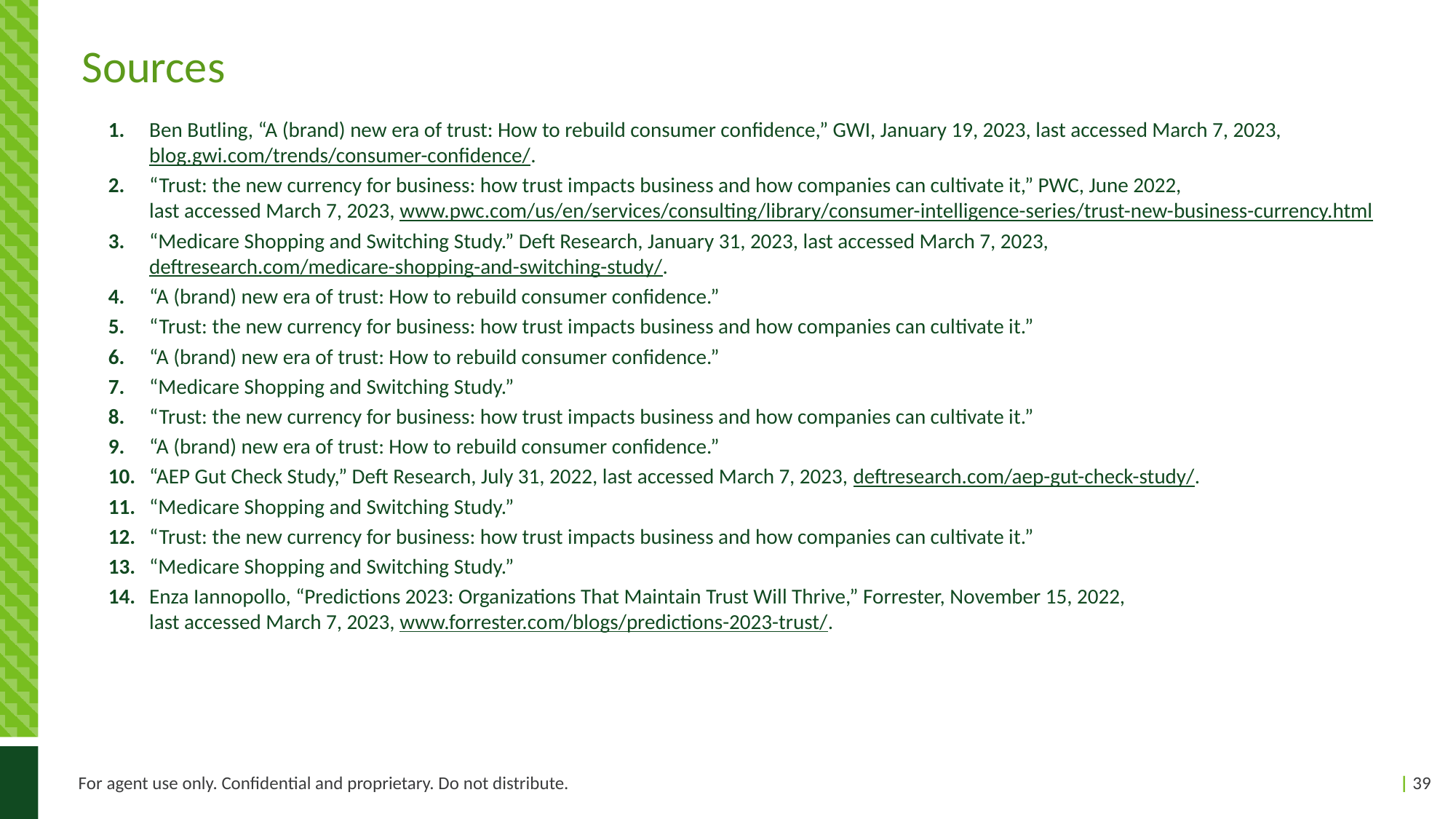

# Sources
1.	Ben Butling, “A (brand) new era of trust: How to rebuild consumer confidence,” GWI, January 19, 2023, last accessed March 7, 2023, blog.gwi.com/trends/consumer-confidence/.
2. 	“Trust: the new currency for business: how trust impacts business and how companies can cultivate it,” PWC, June 2022,
last accessed March 7, 2023, www.pwc.com/us/en/services/consulting/library/consumer-intelligence-series/trust-new-business-currency.html
3. 	“Medicare Shopping and Switching Study.” Deft Research, January 31, 2023, last accessed March 7, 2023,
deftresearch.com/medicare-shopping-and-switching-study/.
4. 	“A (brand) new era of trust: How to rebuild consumer confidence.”
5. 	“Trust: the new currency for business: how trust impacts business and how companies can cultivate it.”
6. 	“A (brand) new era of trust: How to rebuild consumer confidence.”
7. 	“Medicare Shopping and Switching Study.”
8. 	“Trust: the new currency for business: how trust impacts business and how companies can cultivate it.”
9. 	“A (brand) new era of trust: How to rebuild consumer confidence.”
10. 	“AEP Gut Check Study,” Deft Research, July 31, 2022, last accessed March 7, 2023, deftresearch.com/aep-gut-check-study/.
11.	“Medicare Shopping and Switching Study.”
12. 	“Trust: the new currency for business: how trust impacts business and how companies can cultivate it.”
13. 	“Medicare Shopping and Switching Study.”
14. 	Enza Iannopollo, “Predictions 2023: Organizations That Maintain Trust Will Thrive,” Forrester, November 15, 2022,
last accessed March 7, 2023, www.forrester.com/blogs/predictions-2023-trust/.

For agent use only. Confidential and proprietary. Do not distribute.
| 39